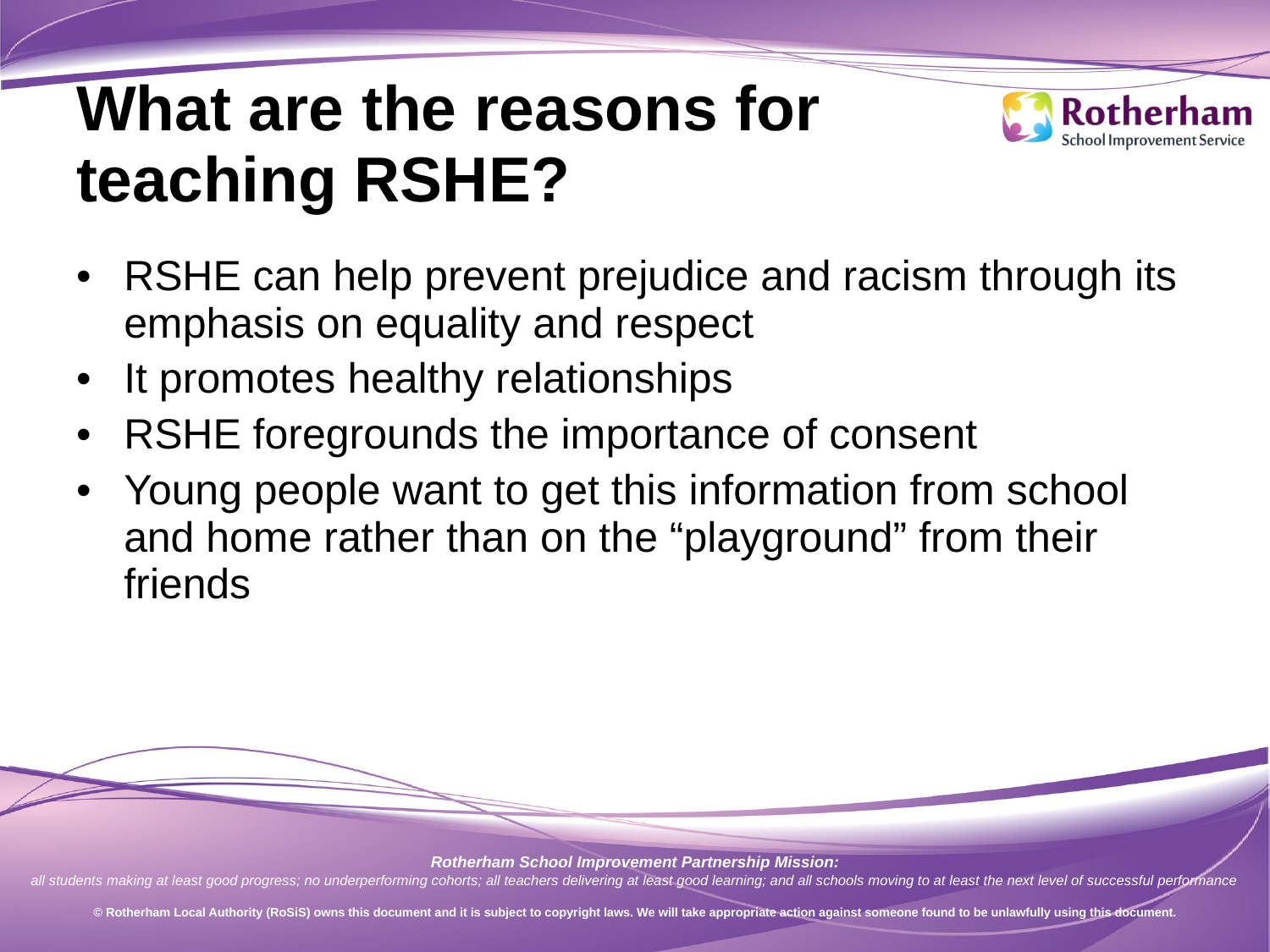

# What are the reasons for teaching RSHE?
RSHE can help prevent prejudice and racism through its emphasis on equality and respect
It promotes healthy relationships
RSHE foregrounds the importance of consent
Young people want to get this information from school and home rather than on the “playground” from their friends